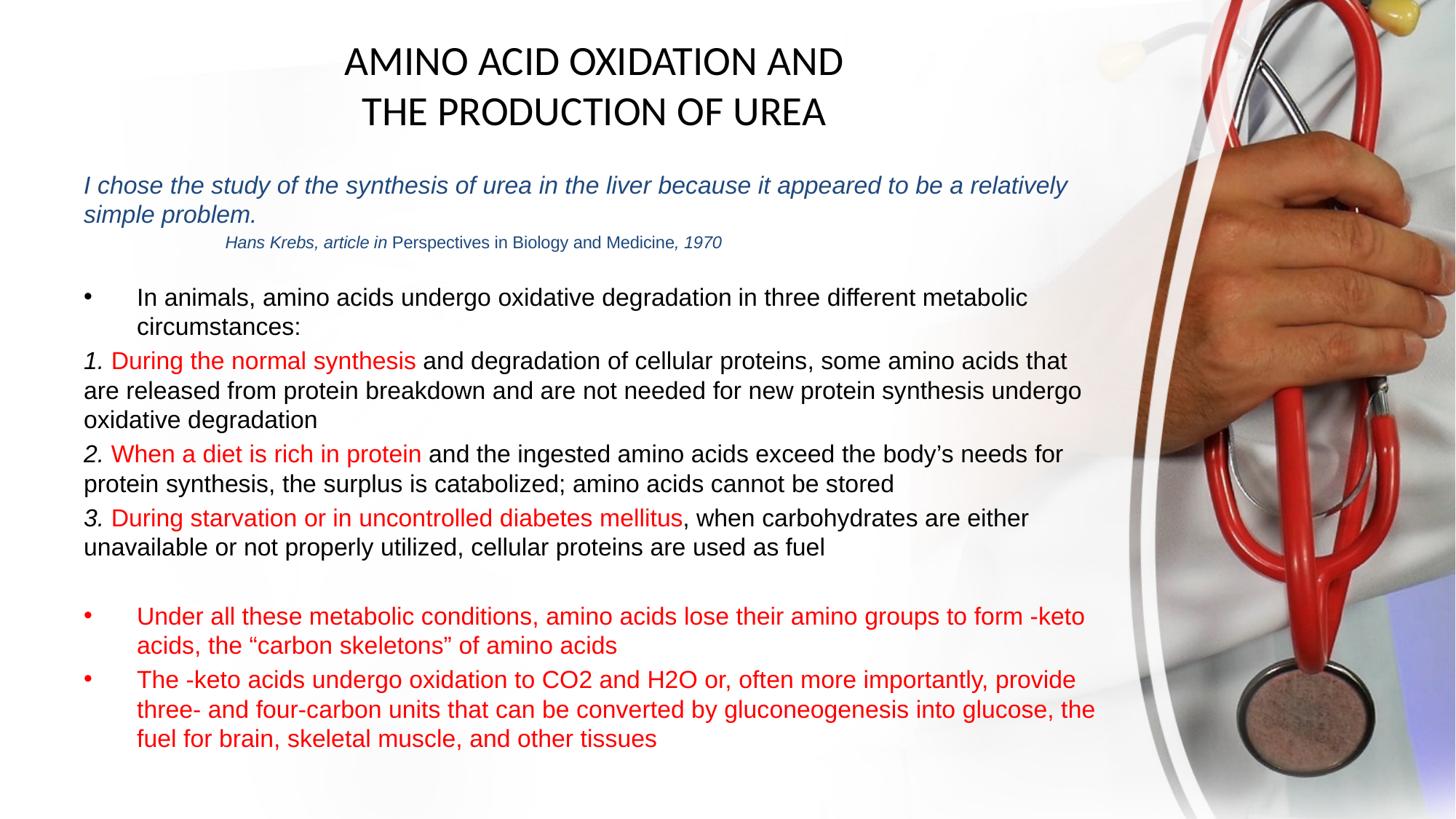

# AMINO ACID OXIDATION AND THE PRODUCTION OF UREA
I chose the study of the synthesis of urea in the liver because it appeared to be a relatively simple problem.
		Hans Krebs, article in Perspectives in Biology and Medicine, 1970

In animals, amino acids undergo oxidative degradation in three different metabolic circumstances:
1. During the normal synthesis and degradation of cellular proteins, some amino acids that are released from protein breakdown and are not needed for new protein synthesis undergo oxidative degradation
2. When a diet is rich in protein and the ingested amino acids exceed the body’s needs for protein synthesis, the surplus is catabolized; amino acids cannot be stored
3. During starvation or in uncontrolled diabetes mellitus, when carbohydrates are either unavailable or not properly utilized, cellular proteins are used as fuel

Under all these metabolic conditions, amino acids lose their amino groups to form -keto acids, the “carbon skeletons” of amino acids
The -keto acids undergo oxidation to CO2 and H2O or, often more importantly, provide three- and four-carbon units that can be converted by gluconeogenesis into glucose, the fuel for brain, skeletal muscle, and other tissues